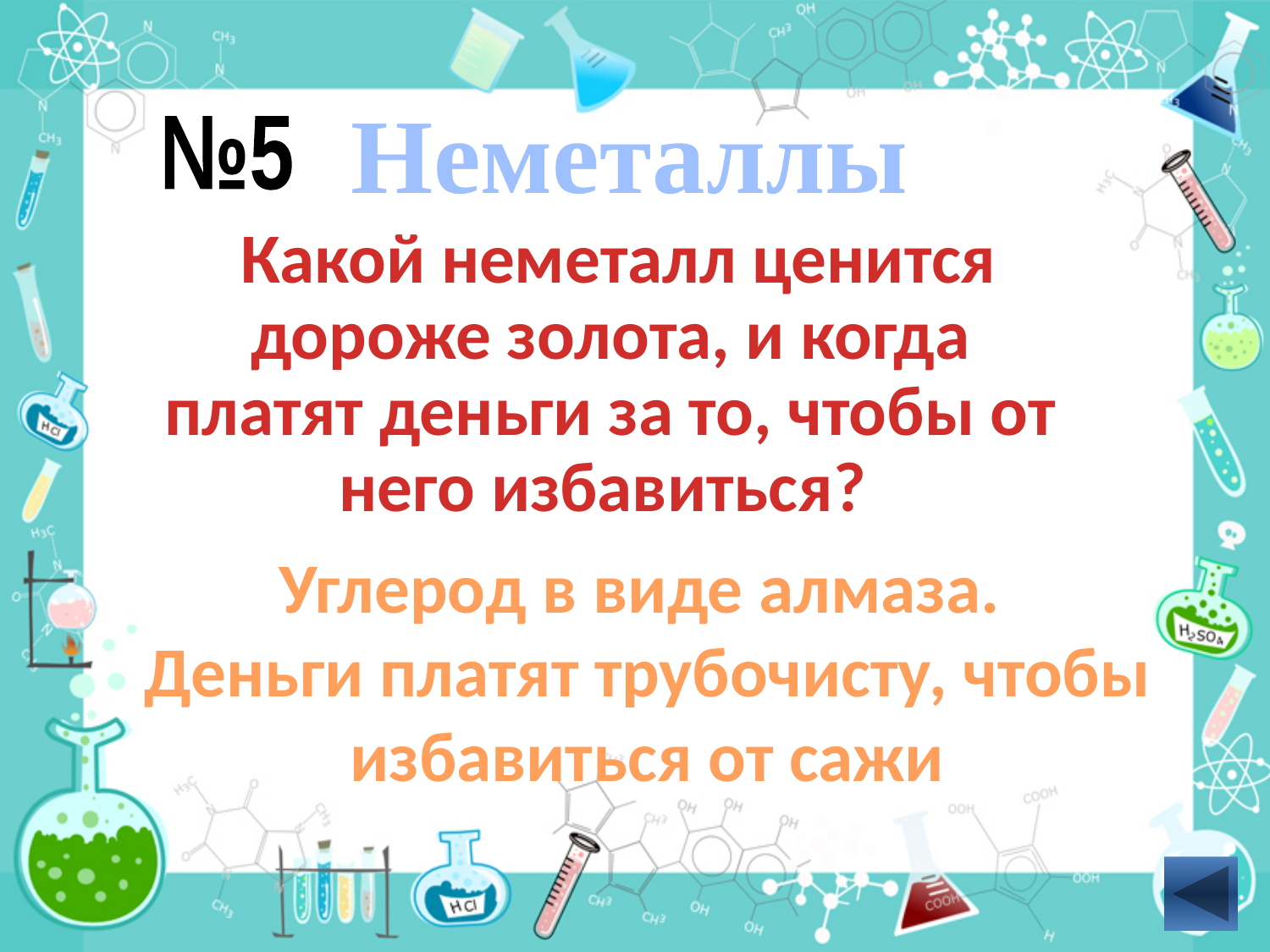

Неметаллы
№5
 Какой неметалл ценится дороже золота, и когда платят деньги за то, чтобы от него избавиться?
Углерод в виде алмаза.
Деньги платят трубочисту, чтобы избавиться от сажи